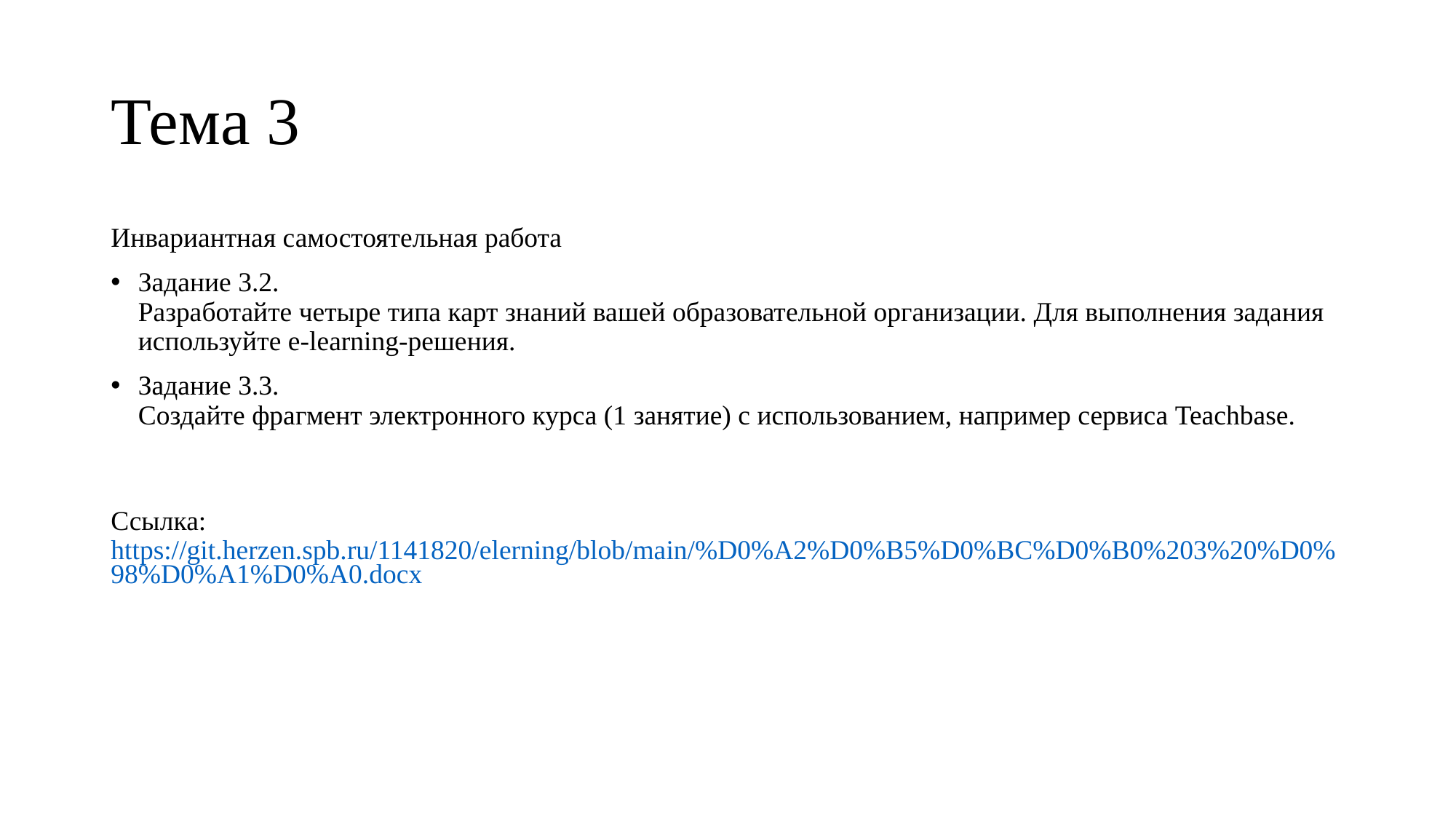

# Тема 3
Инвариантная самостоятельная работа
Задание 3.2.
Разработайте четыре типа карт знаний вашей образовательной организации. Для выполнения задания используйте e-learning-решения.
Задание 3.3.
Создайте фрагмент электронного курса (1 занятие) с использованием, например сервиса Teachbase.

Ссылка: https://git.herzen.spb.ru/1141820/elerning/blob/main/%D0%A2%D0%B5%D0%BC%D0%B0%203%20%D0%98%D0%A1%D0%A0.docx